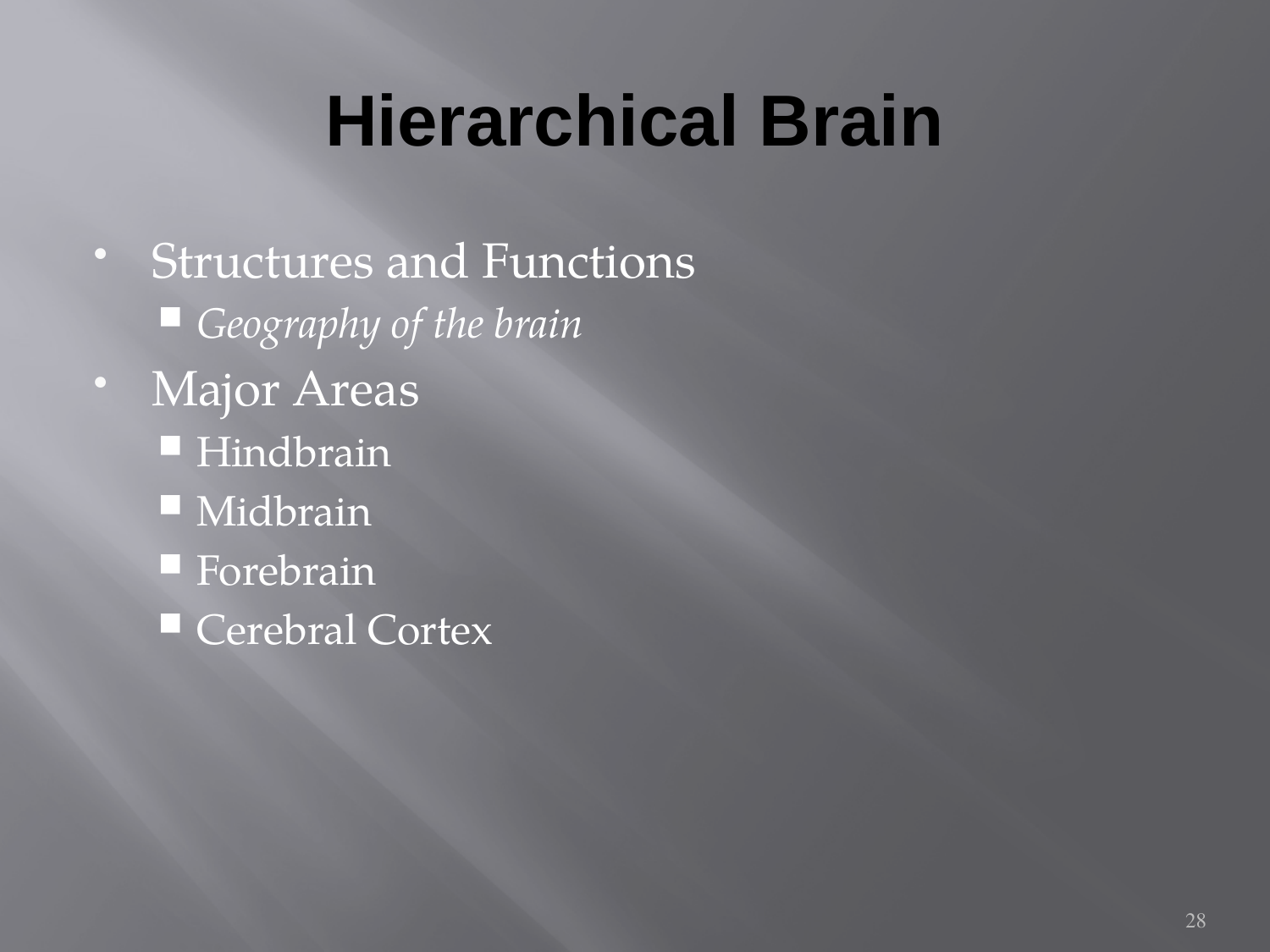

# Hierarchical Brain
Structures and Functions
Geography of the brain
Major Areas
Hindbrain
Midbrain
Forebrain
Cerebral Cortex
28